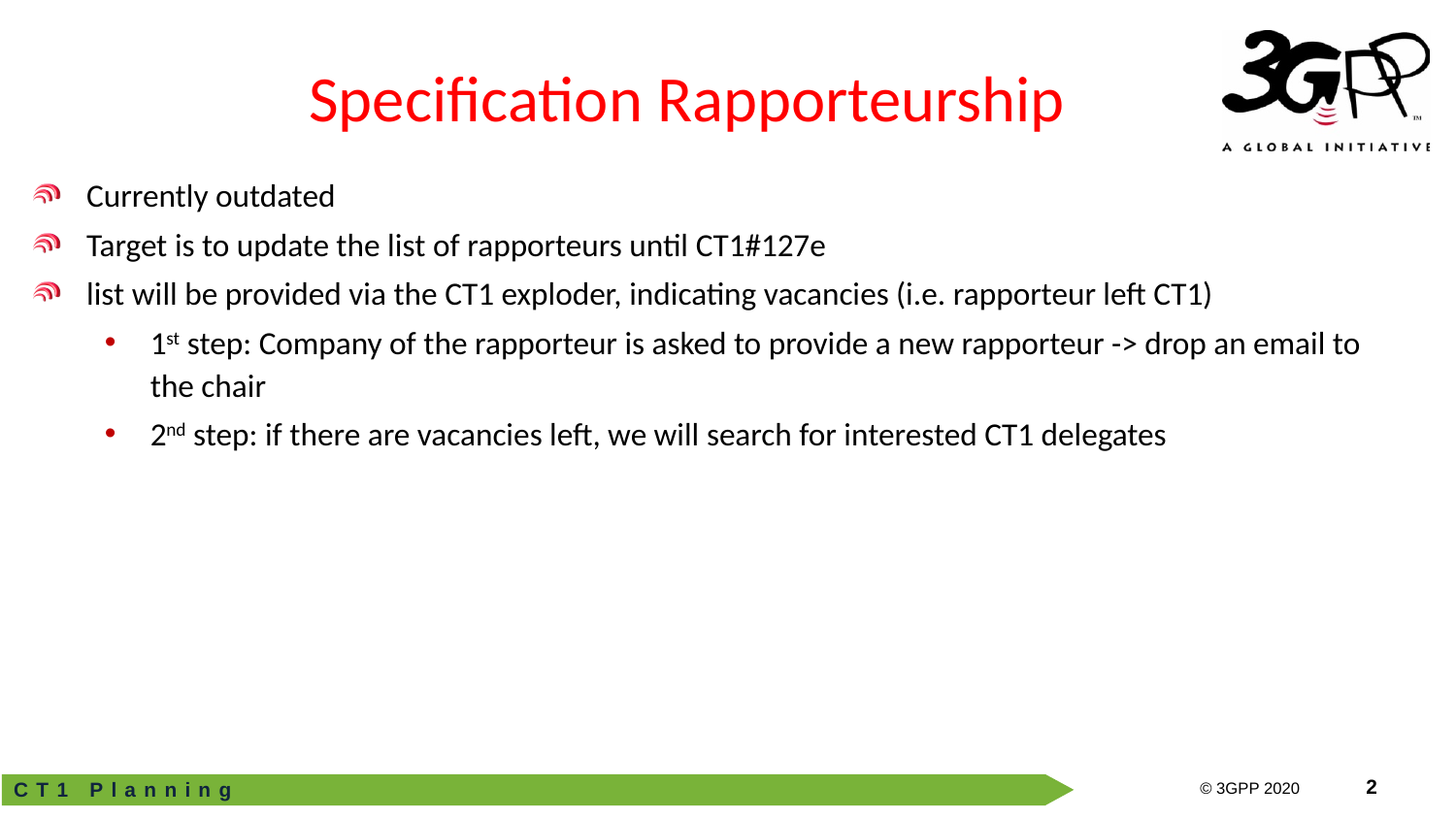

# Specification Rapporteurship
Currently outdated
Target is to update the list of rapporteurs until CT1#127e
list will be provided via the CT1 exploder, indicating vacancies (i.e. rapporteur left CT1)
1st step: Company of the rapporteur is asked to provide a new rapporteur -> drop an email to the chair
2nd step: if there are vacancies left, we will search for interested CT1 delegates